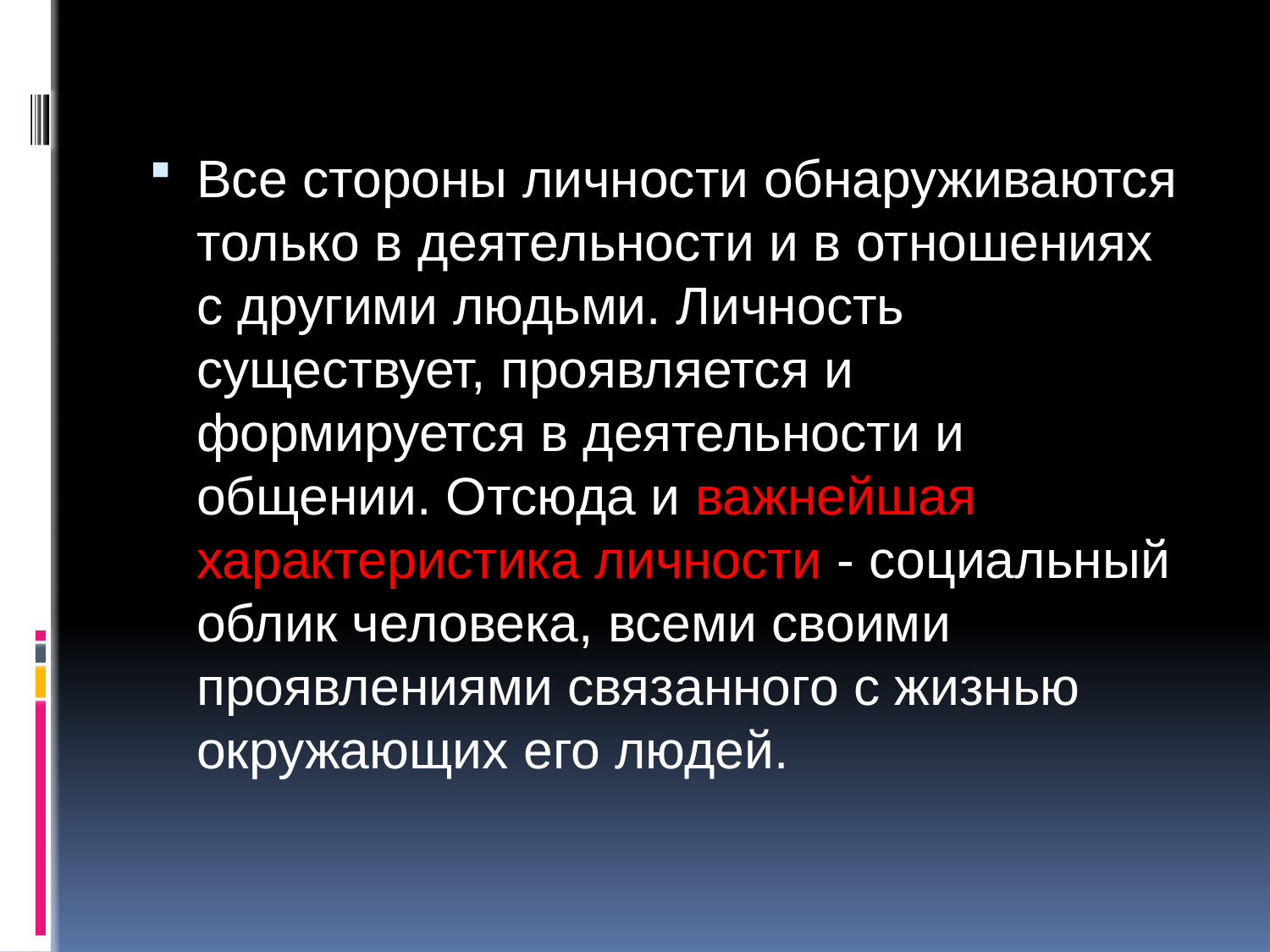

Все стороны личности обнаруживаются только в деятельности и в отношениях с другими людьми. Личность существует, проявляется и формируется в деятельности и общении. Отсюда и важнейшая характеристика личности - социальный облик человека, всеми своими проявлениями связанного с жизнью окружающих его людей.